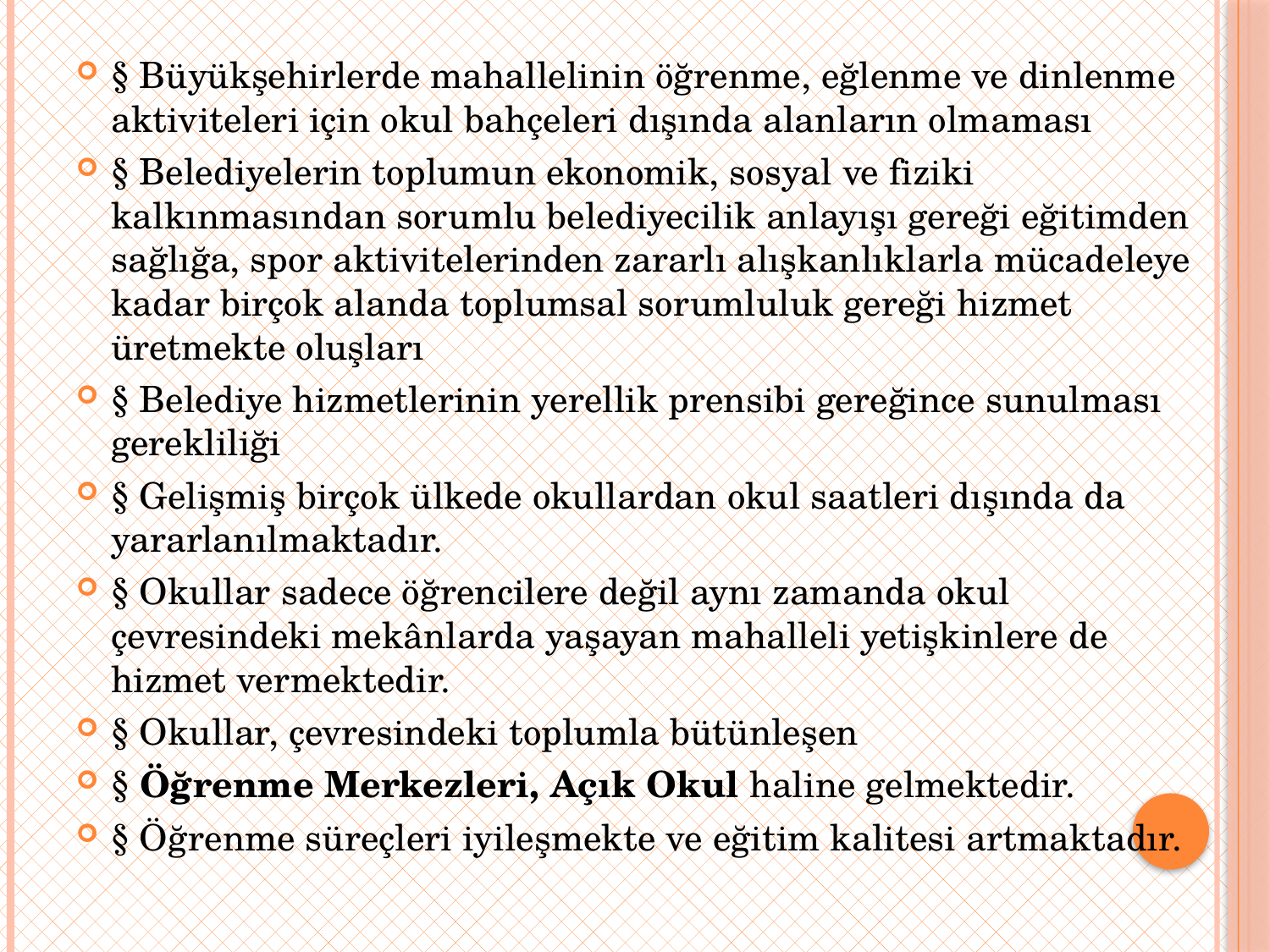

§ Büyükşehirlerde mahallelinin öğrenme, eğlenme ve dinlenme aktiviteleri için okul bahçeleri dışında alanların olmaması
§ Belediyelerin toplumun ekonomik, sosyal ve fiziki kalkınmasından sorumlu belediyecilik anlayışı gereği eğitimden sağlığa, spor aktivitelerinden zararlı alışkanlıklarla mücadeleye kadar birçok alanda toplumsal sorumluluk gereği hizmet üretmekte oluşları
§ Belediye hizmetlerinin yerellik prensibi gereğince sunulması gerekliliği
§ Gelişmiş birçok ülkede okullardan okul saatleri dışında da yararlanılmaktadır.
§ Okullar sadece öğrencilere değil aynı zamanda okul çevresindeki mekânlarda yaşayan mahalleli yetişkinlere de hizmet vermektedir.
§ Okullar, çevresindeki toplumla bütünleşen
§ Öğrenme Merkezleri, Açık Okul haline gelmektedir.
§ Öğrenme süreçleri iyileşmekte ve eğitim kalitesi artmaktadır.